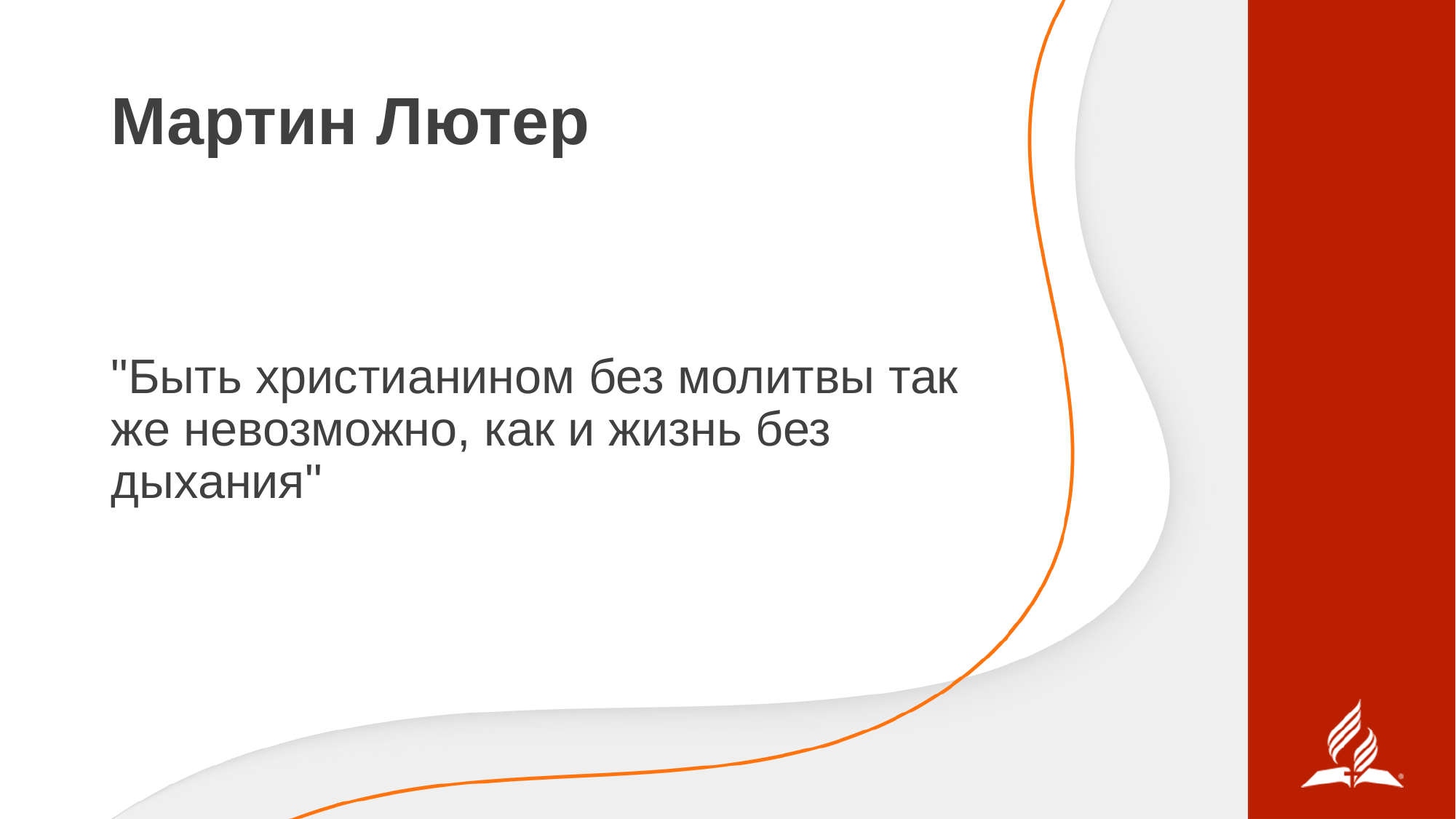

# Мартин Лютер
"Быть христианином без молитвы так же невозможно, как и жизнь без дыхания"